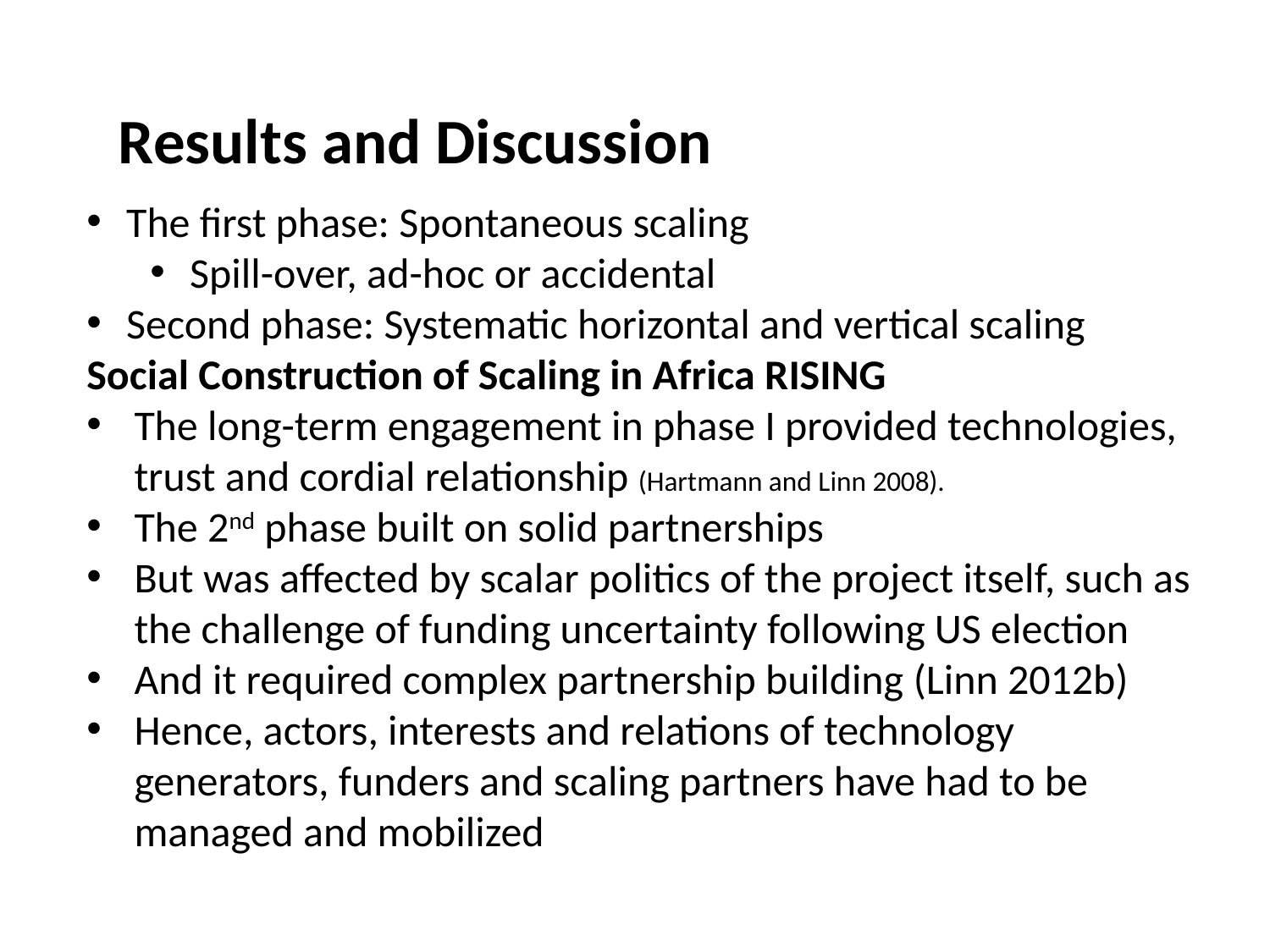

Results and Discussion
The first phase: Spontaneous scaling
Spill-over, ad-hoc or accidental
Second phase: Systematic horizontal and vertical scaling
Social Construction of Scaling in Africa RISING
The long-term engagement in phase I provided technologies, trust and cordial relationship (Hartmann and Linn 2008).
The 2nd phase built on solid partnerships
But was affected by scalar politics of the project itself, such as the challenge of funding uncertainty following US election
And it required complex partnership building (Linn 2012b)
Hence, actors, interests and relations of technology generators, funders and scaling partners have had to be managed and mobilized